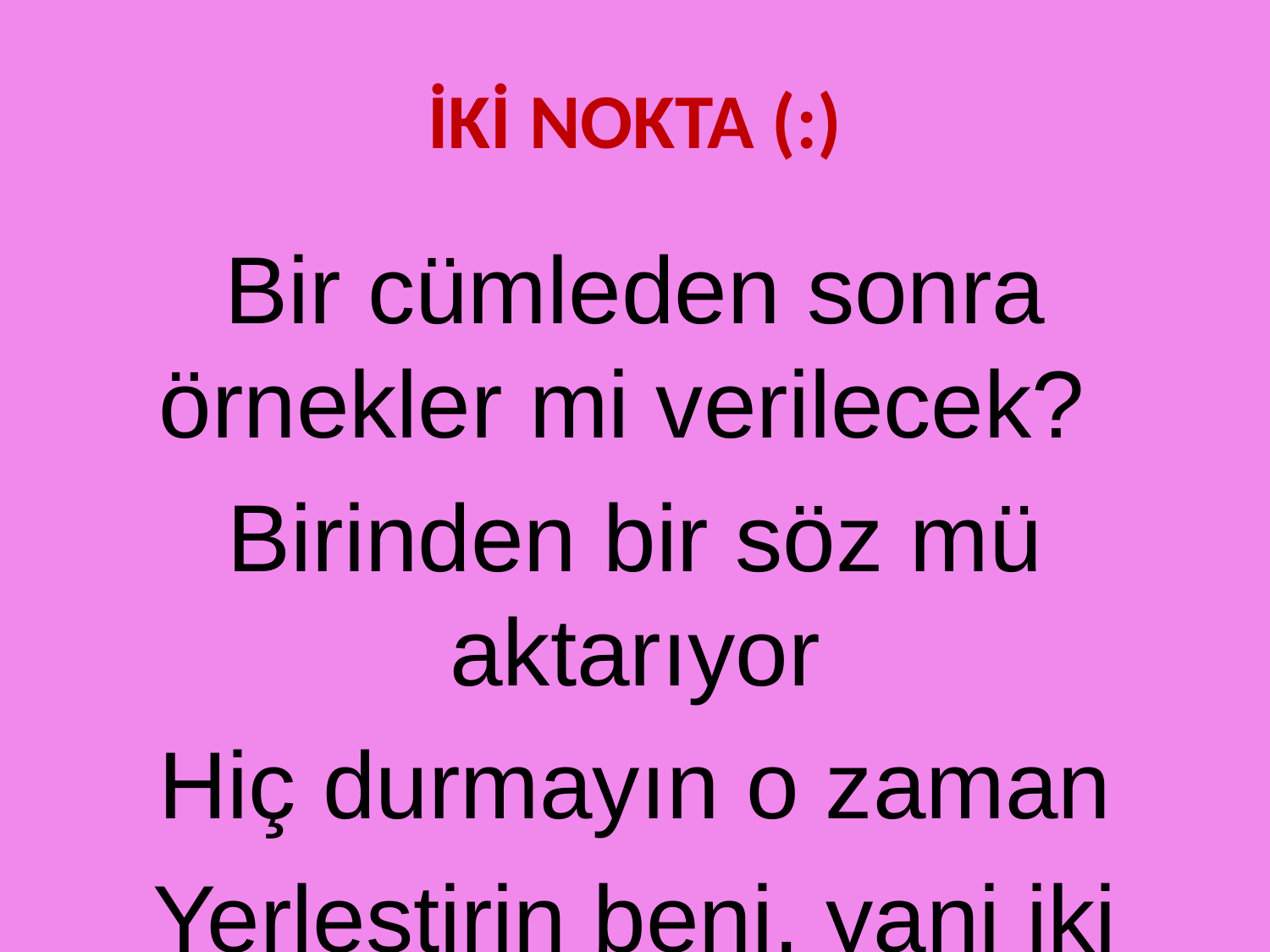

# İKİ NOKTA (:)
Bir cümleden sonra örnekler mi verilecek?
Birinden bir söz mü aktarıyor
Hiç durmayın o zaman
Yerleştirin beni, yani iki noktayı.